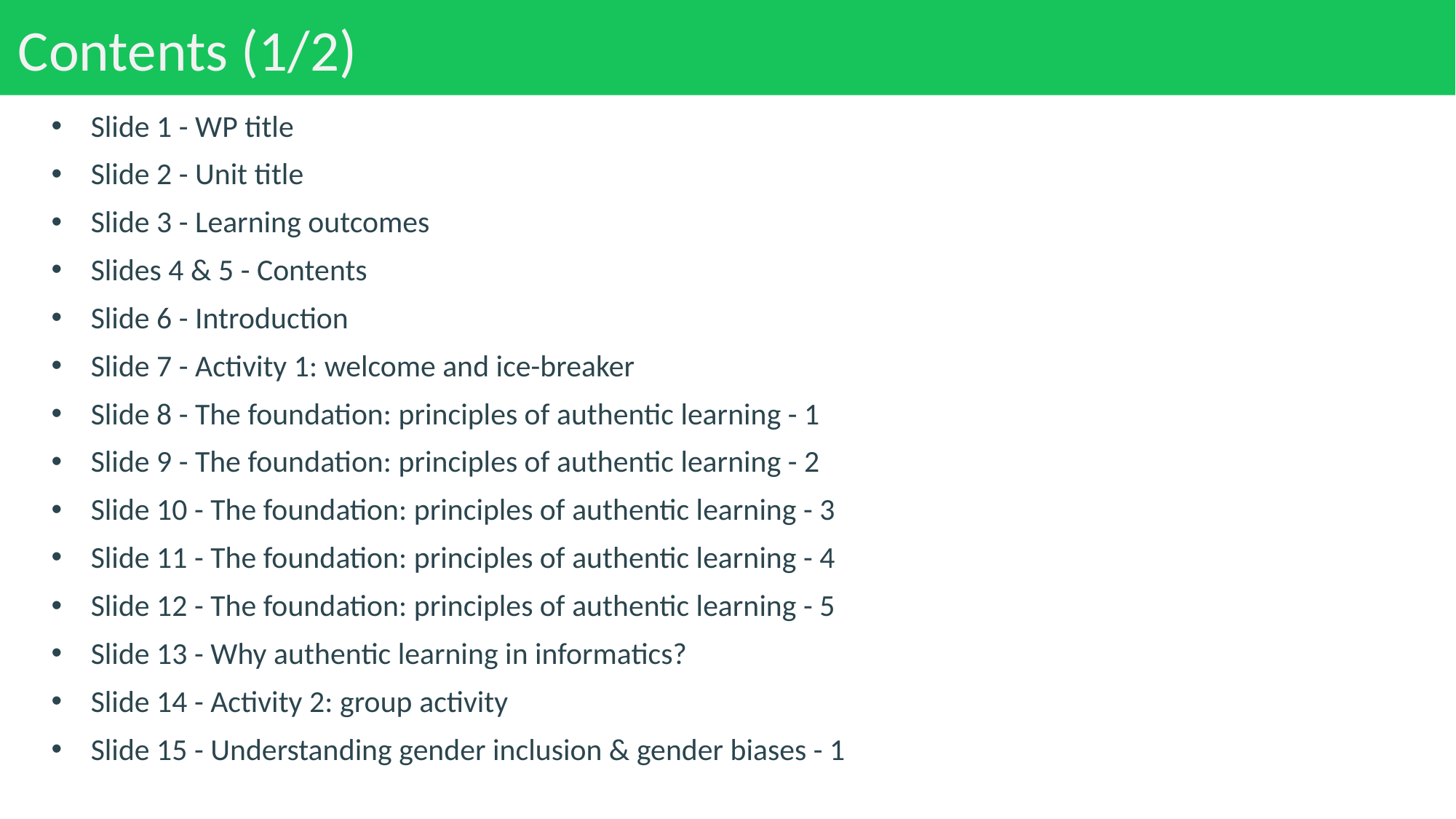

# Contents (1/2)
Slide 1 - WP title
Slide 2 - Unit title
Slide 3 - Learning outcomes
Slides 4 & 5 - Contents
Slide 6 - Introduction
Slide 7 - Activity 1: welcome and ice-breaker
Slide 8 - The foundation: principles of authentic learning - 1
Slide 9 - The foundation: principles of authentic learning - 2
Slide 10 - The foundation: principles of authentic learning - 3
Slide 11 - The foundation: principles of authentic learning - 4
Slide 12 - The foundation: principles of authentic learning - 5
Slide 13 - Why authentic learning in informatics?
Slide 14 - Activity 2: group activity
Slide 15 - Understanding gender inclusion & gender biases - 1